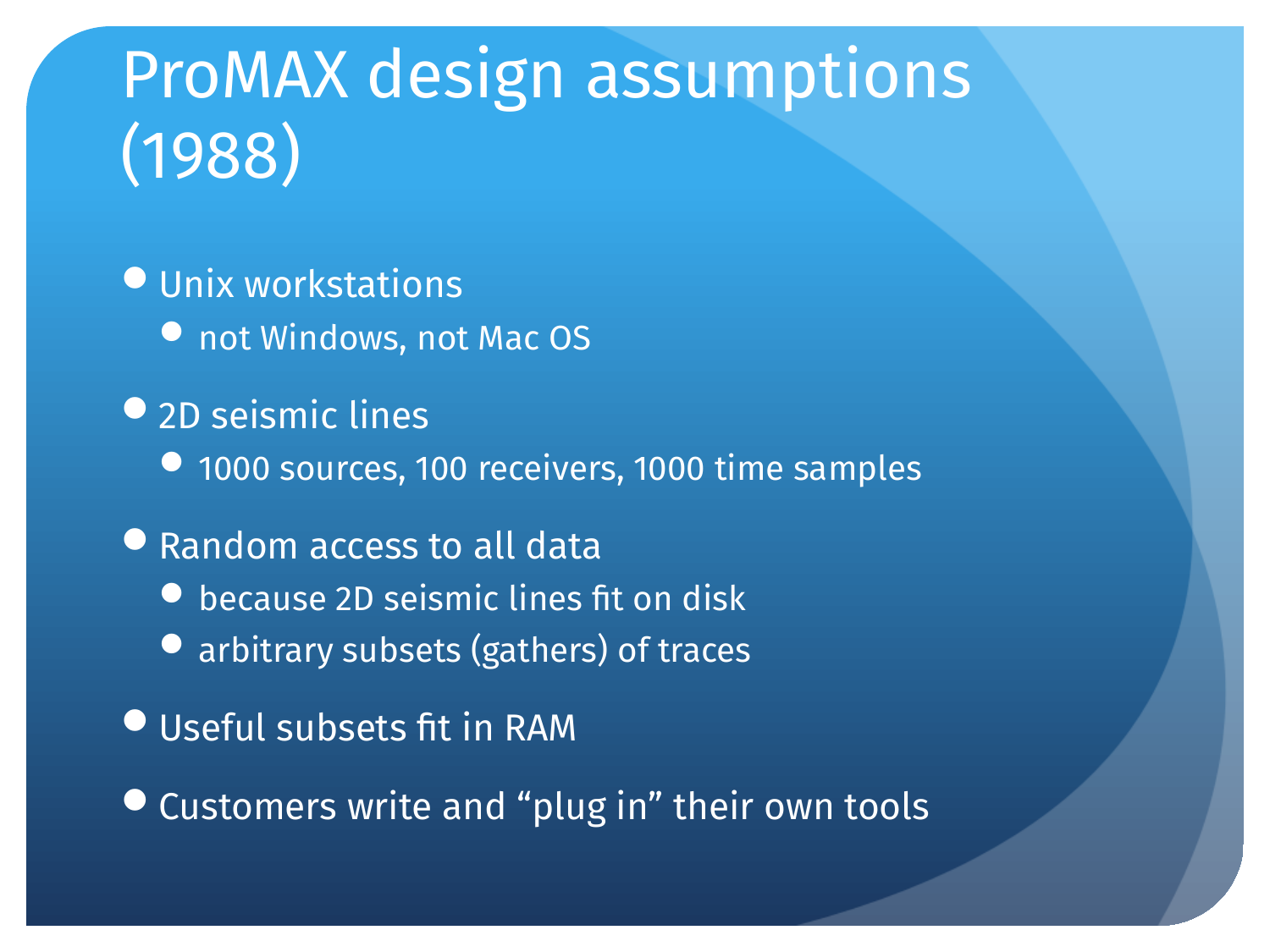

# ProMAX design assumptions (1988)
Unix workstations
not Windows, not Mac OS
2D seismic lines
1000 sources, 100 receivers, 1000 time samples
Random access to all data
because 2D seismic lines fit on disk
arbitrary subsets (gathers) of traces
Useful subsets fit in RAM
Customers write and “plug in” their own tools